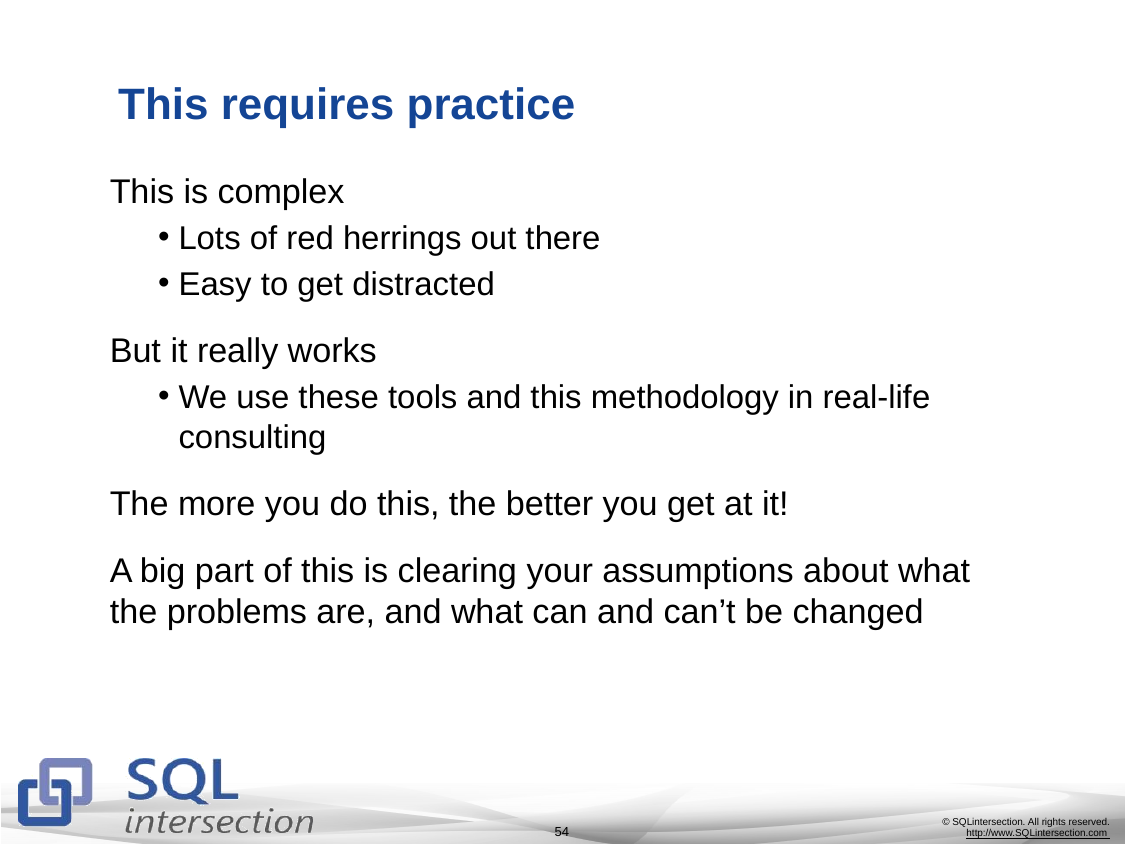

# This requires practice
This is complex
Lots of red herrings out there
Easy to get distracted
But it really works
We use these tools and this methodology in real-life consulting
The more you do this, the better you get at it!
A big part of this is clearing your assumptions about what the problems are, and what can and can’t be changed